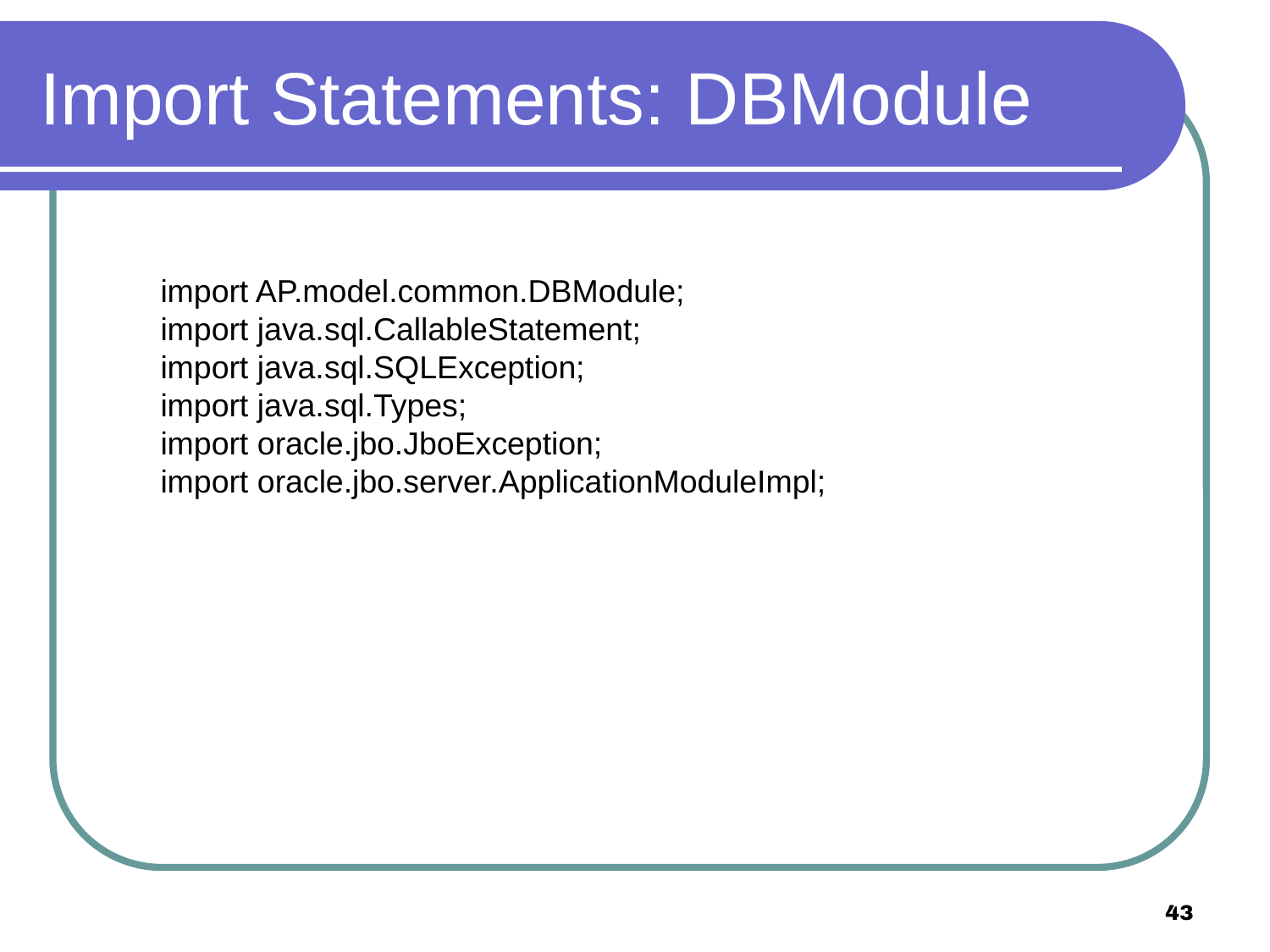

# Import Statements: DBModule
import AP.model.common.DBModule;
import java.sql.CallableStatement;
import java.sql.SQLException;
import java.sql.Types;
import oracle.jbo.JboException;
import oracle.jbo.server.ApplicationModuleImpl;
43